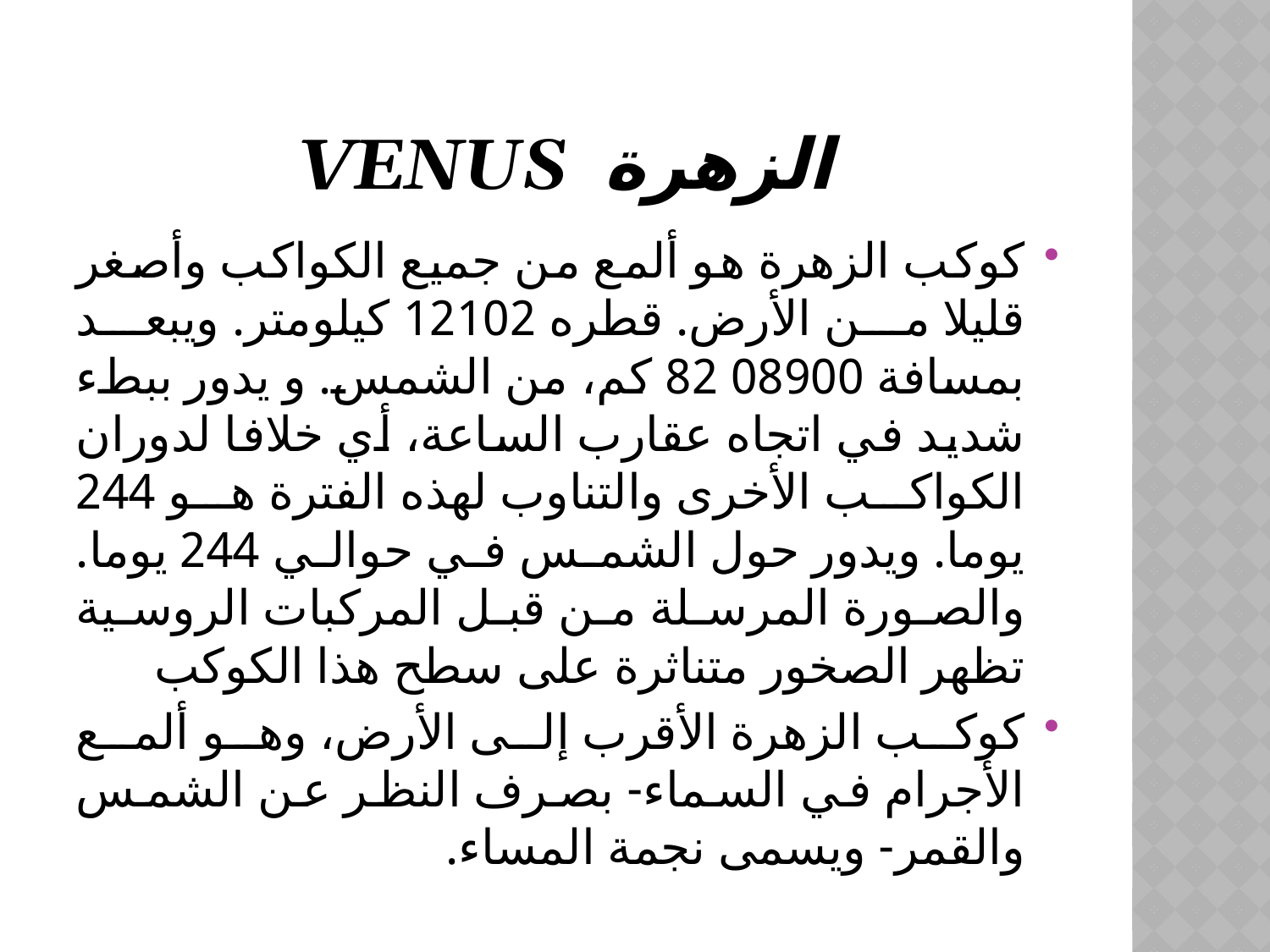

# Venus  الزهرة
كوكب الزهرة هو ألمع من جميع الكواكب وأصغر قليلا من الأرض. قطره 12102 كيلومتر. ويبعد بمسافة 08900 82 كم، من الشمس. و يدور ببطء شديد في اتجاه عقارب الساعة، أي خلافا لدوران الكواكب الأخرى والتناوب لهذه الفترة هو 244 يوما. ويدور حول الشمس في حوالي 244 يوما. والصورة المرسلة من قبل المركبات الروسية تظهر الصخور متناثرة على سطح هذا الكوكب
كوكب الزهرة الأقرب إلى الأرض، وهو ألمع الأجرام في السماء- بصرف النظر عن الشمس والقمر- ويسمى نجمة المساء.